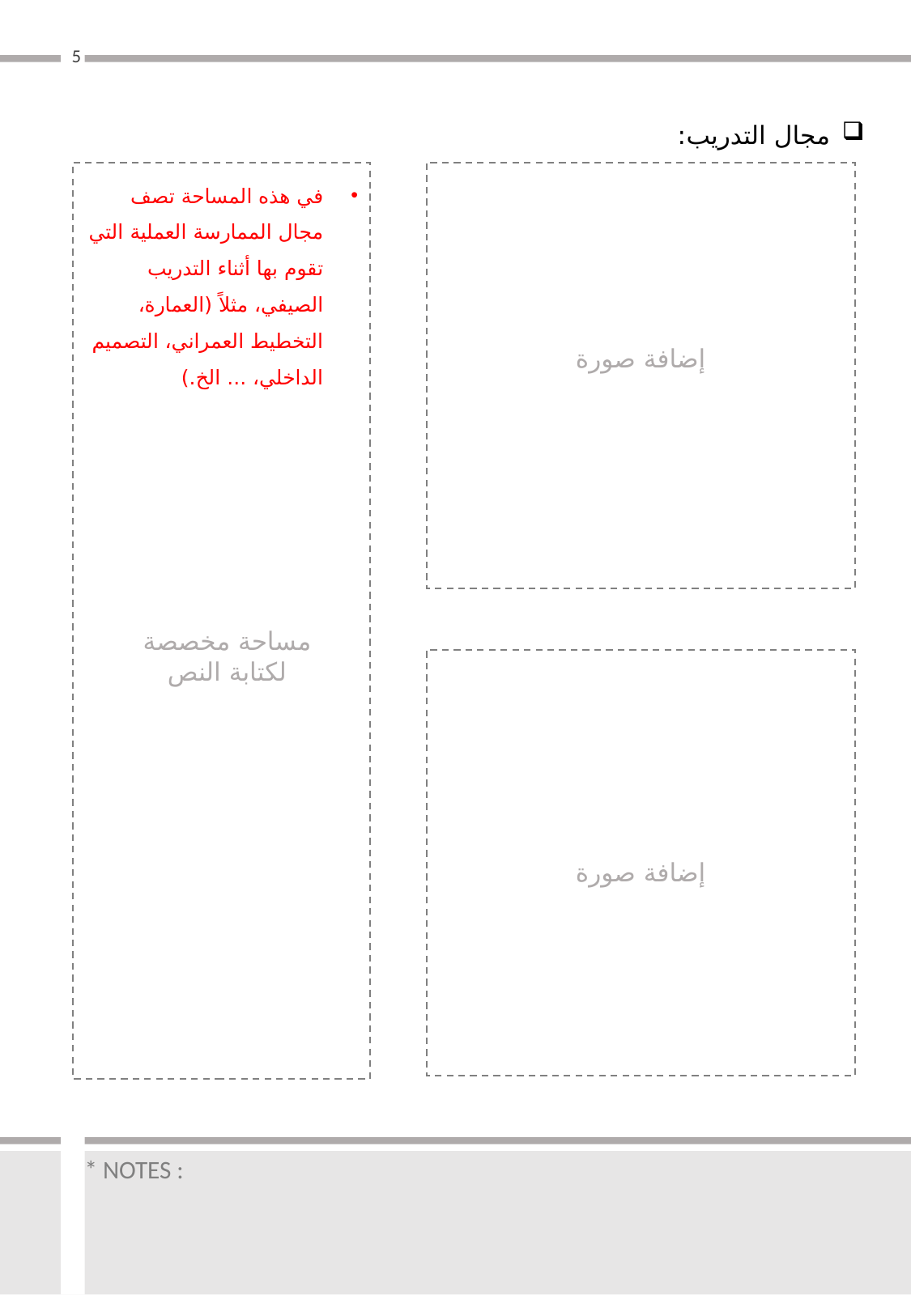

5

مجال التدريب:

في هذه المساحة تصف مجال الممارسة العملية التي تقوم بها أثناء التدريب الصيفي، مثلاً (العمارة، التخطيط العمراني، التصميم الداخلي، ... الخ.)
إضافة صورة
مساحة مخصصة لكتابة النص

إضافة صورة

* NOTES :